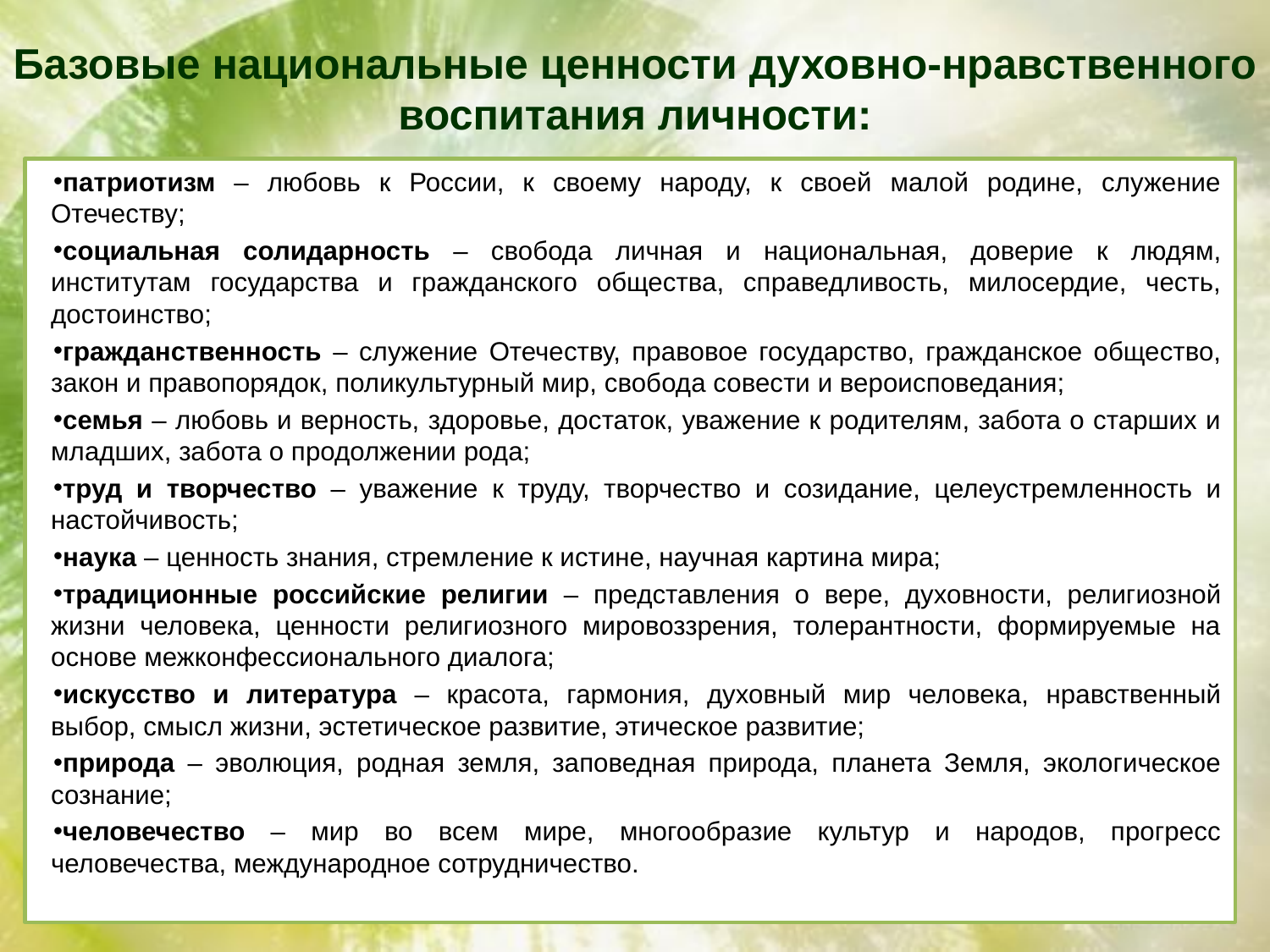

# Базовые национальные ценности духовно-нравственного воспитания личности:
патриотизм – любовь к России, к своему народу, к своей малой родине, служение Отечеству;
социальная солидарность – свобода личная и национальная, доверие к людям, институтам государства и гражданского общества, справедливость, милосердие, честь, достоинство;
гражданственность – служение Отечеству, правовое государство, гражданское общество, закон и правопорядок, поликультурный мир, свобода совести и вероисповедания;
семья – любовь и верность, здоровье, достаток, уважение к родителям, забота о старших и младших, забота о продолжении рода;
труд и творчество – уважение к труду, творчество и созидание, целеустремленность и настойчивость;
наука – ценность знания, стремление к истине, научная картина мира;
традиционные российские религии – представления о вере, духовности, религиозной жизни человека, ценности религиозного мировоззрения, толерантности, формируемые на основе межконфессионального диалога;
искусство и литература – красота, гармония, духовный мир человека, нравственный выбор, смысл жизни, эстетическое развитие, этическое развитие;
природа – эволюция, родная земля, заповедная природа, планета Земля, экологическое сознание;
человечество – мир во всем мире, многообразие культур и народов, прогресс человечества, международное сотрудничество.